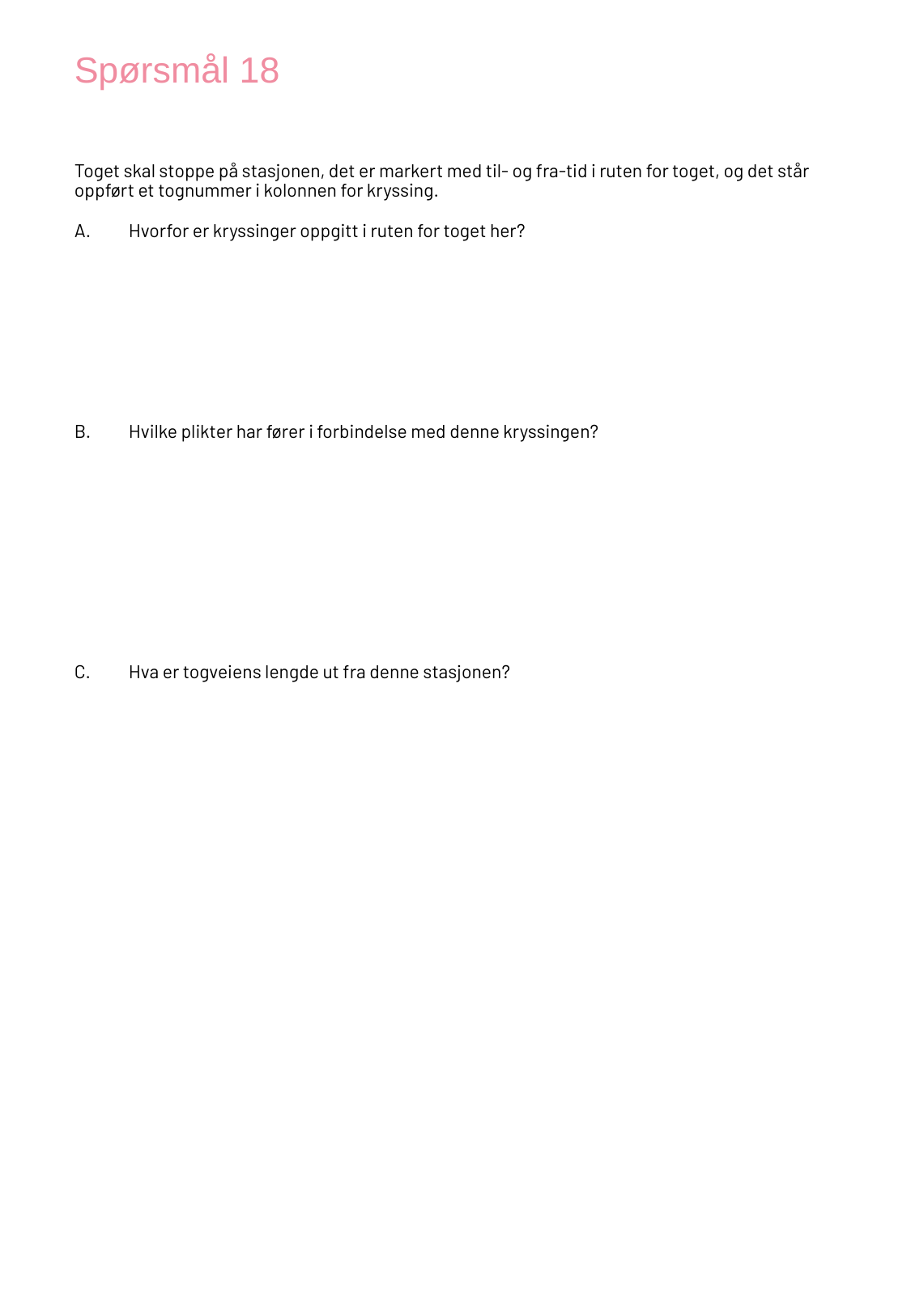

Spørsmål 18
Toget skal stoppe på stasjonen, det er markert med til- og fra-tid i ruten for toget, og det står oppført et tognummer i kolonnen for kryssing.
Hvorfor er kryssinger oppgitt i ruten for toget her?

Hvilke plikter har fører i forbindelse med denne kryssingen?

Hva er togveiens lengde ut fra denne stasjonen?